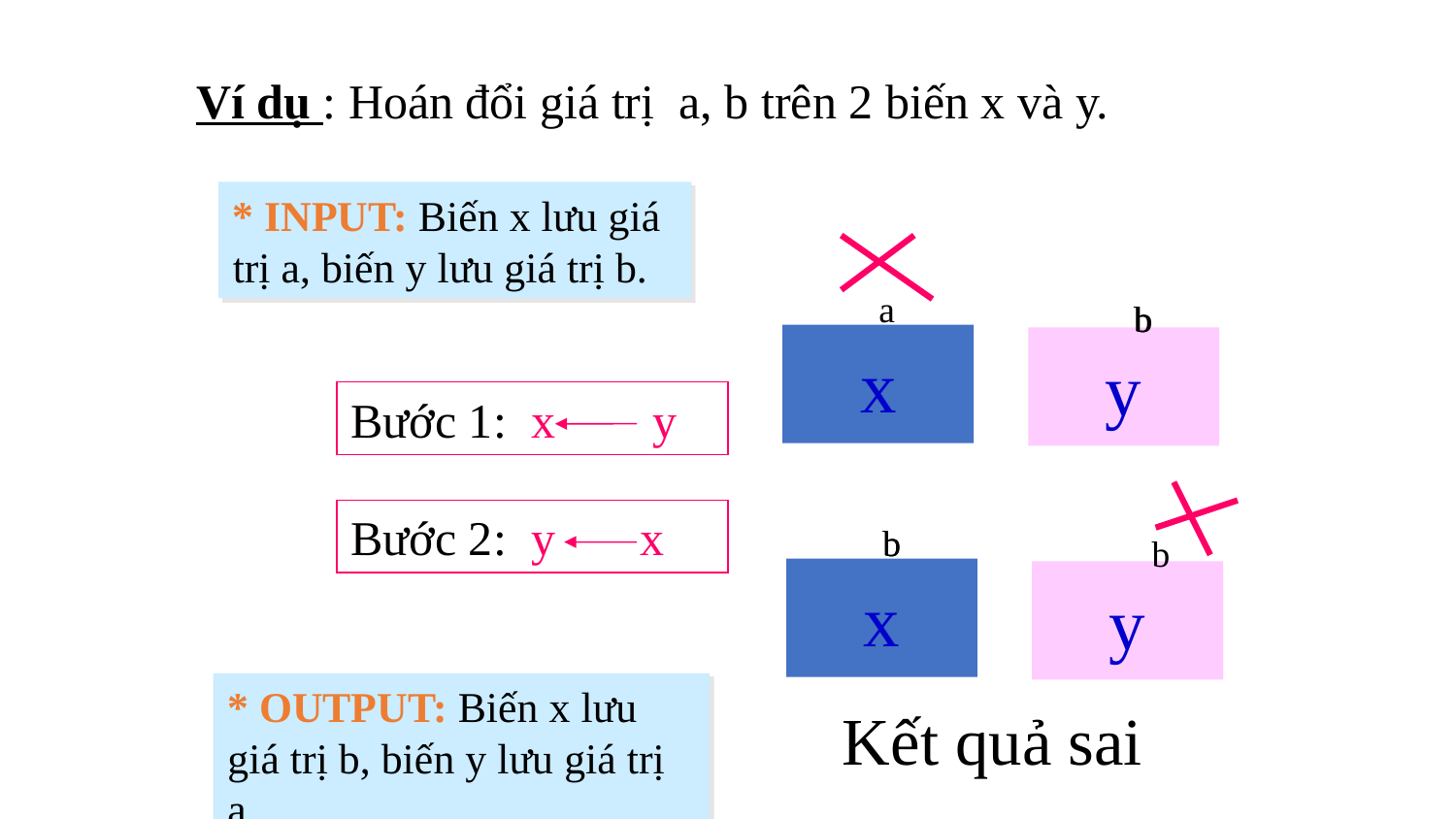

Ví dụ : Hoán đổi giá trị  a, b trên 2 biến x và y.
* INPUT: Biến x lưu giá trị a, biến y lưu giá trị b.

a
b
b
x
y
Bước 1:  x        y

Bước 2:  y       x

b
b
b
x
y
* OUTPUT: Biến x lưu giá trị b, biến y lưu giá trị a.
Kết quả sai